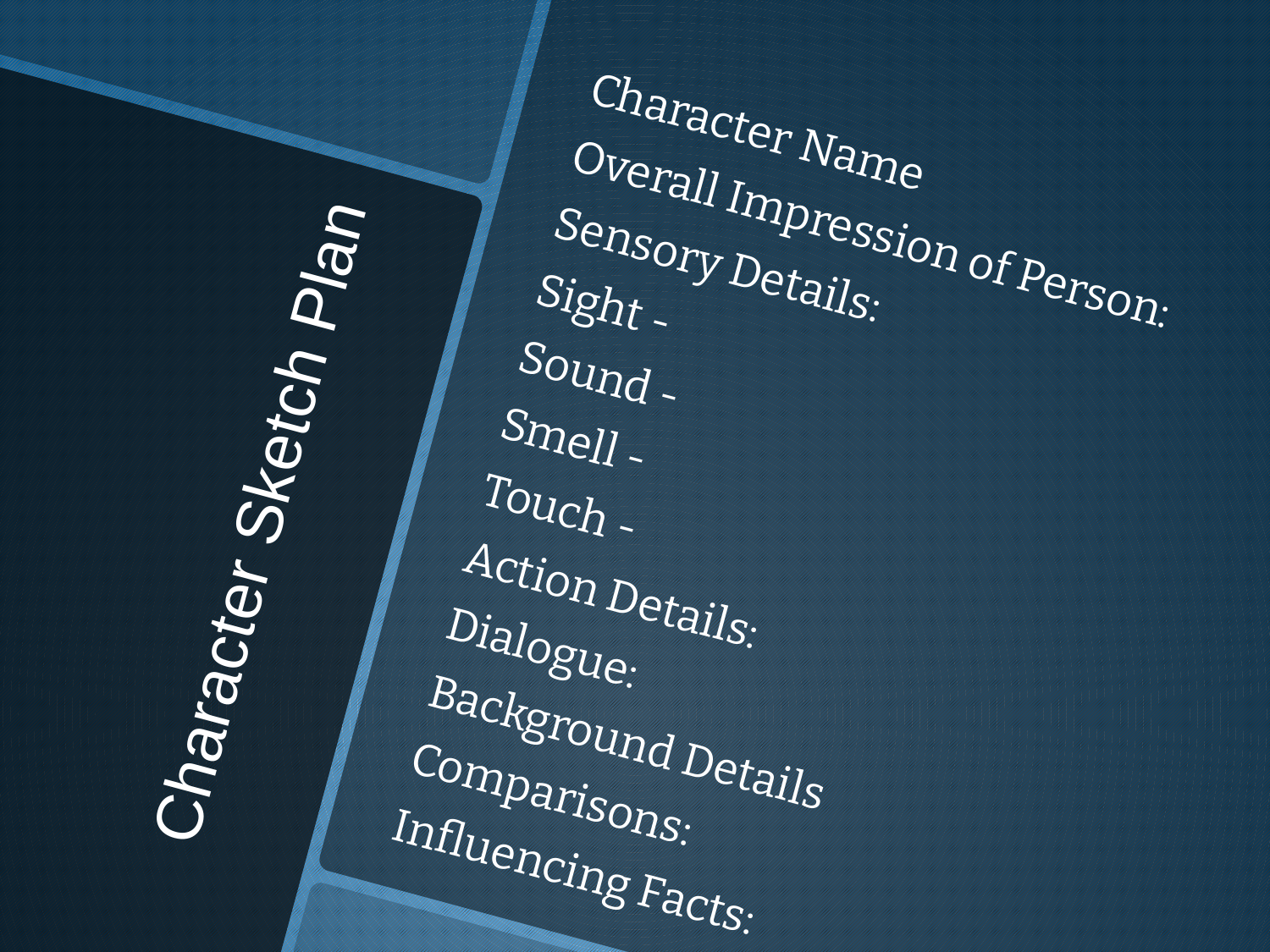

Character Name
Overall Impression of Person:
Sensory Details:
Sight -
Sound -
Smell -
Touch -
Action Details:
Dialogue:
Background Details
Comparisons:
Influencing Facts:
# Character Sketch Plan